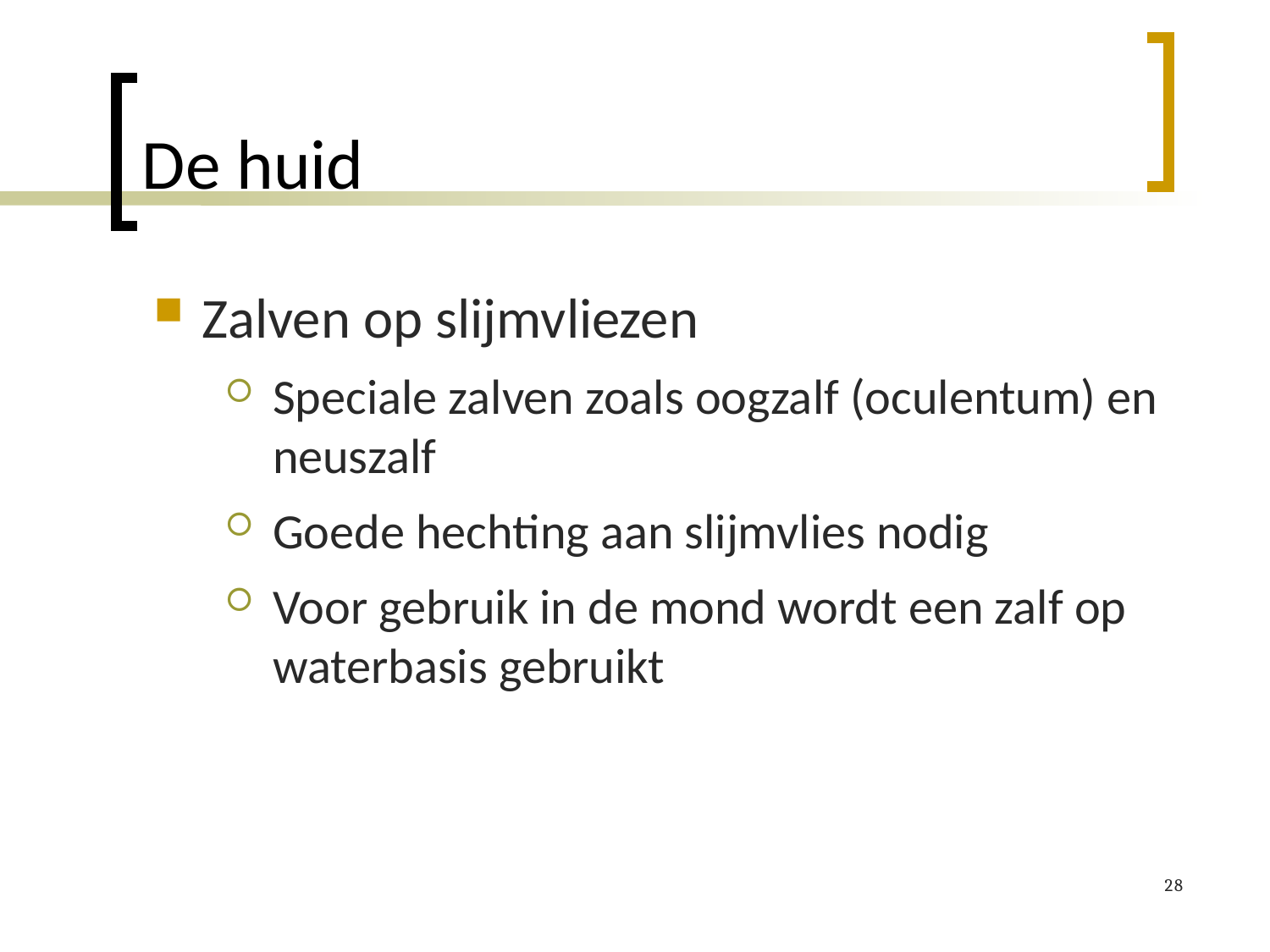

# De huid
Zalven op slijmvliezen
Speciale zalven zoals oogzalf (oculentum) en neuszalf
Goede hechting aan slijmvlies nodig
Voor gebruik in de mond wordt een zalf op waterbasis gebruikt

28